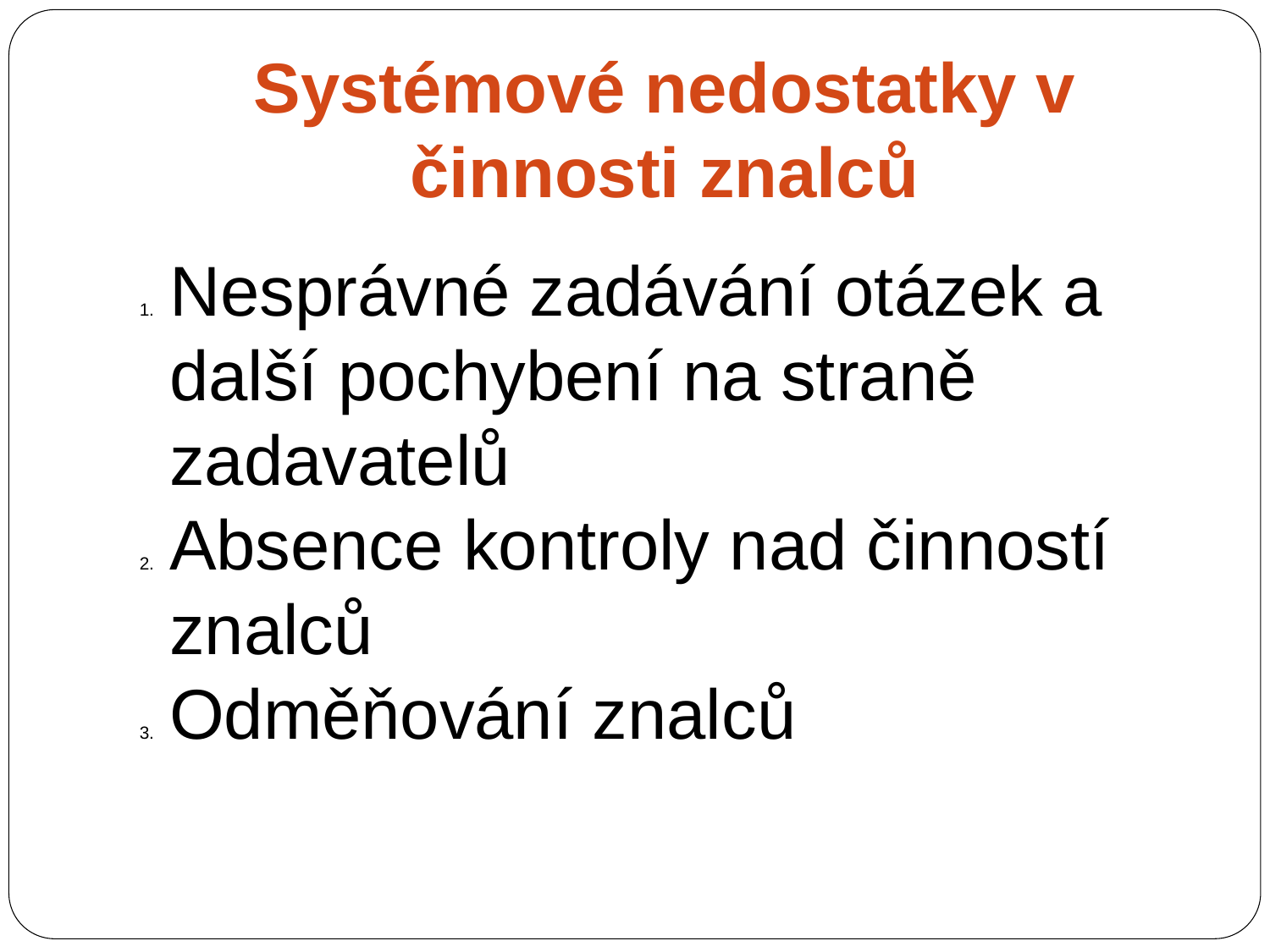

Systémové nedostatky v činnosti znalců

Nesprávné zadávání otázek a další pochybení na straně zadavatelů
Absence kontroly nad činností znalců
Odměňování znalců